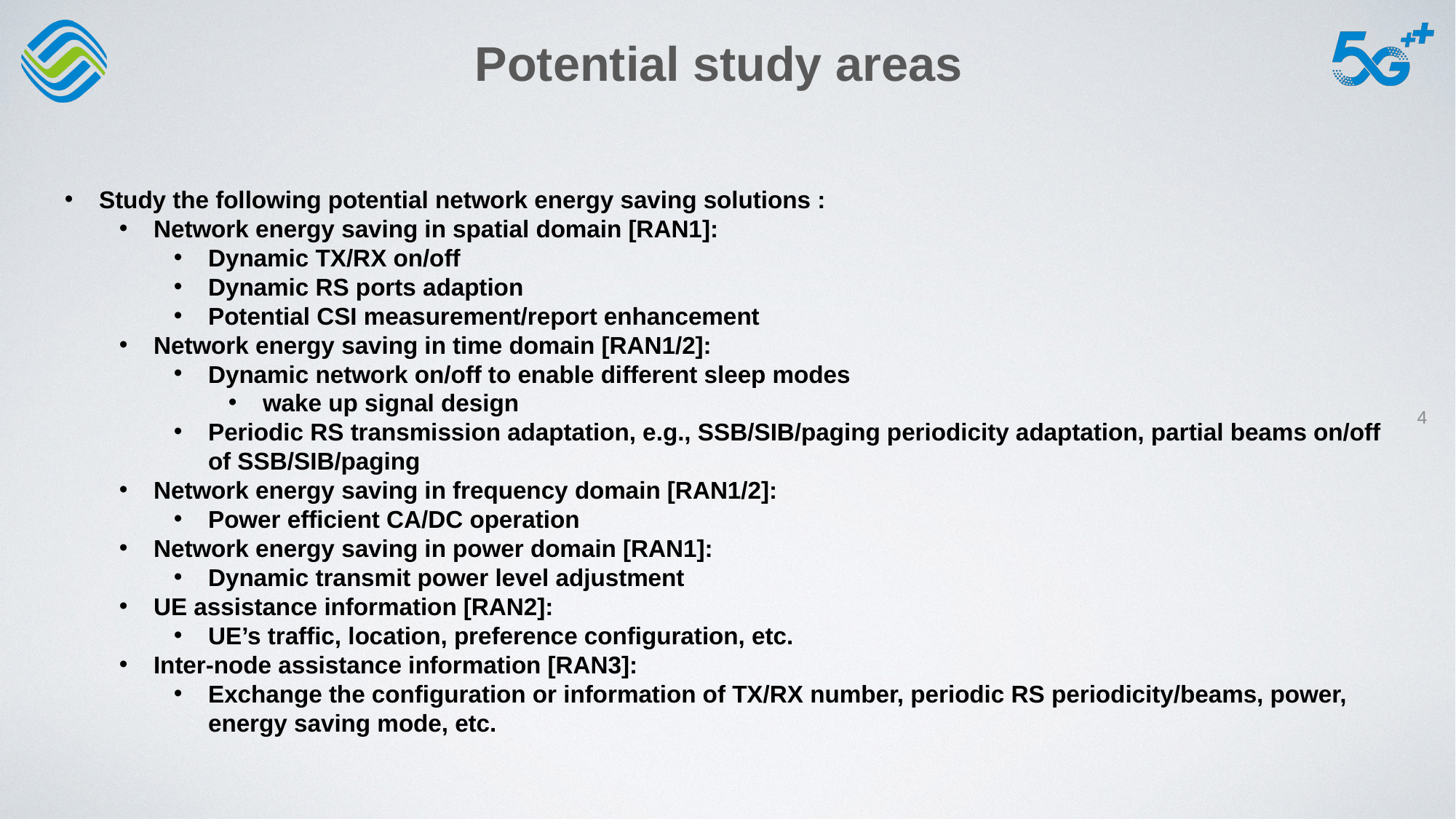

Potential study areas
Study the following potential network energy saving solutions :
Network energy saving in spatial domain [RAN1]:
Dynamic TX/RX on/off
Dynamic RS ports adaption
Potential CSI measurement/report enhancement
Network energy saving in time domain [RAN1/2]:
Dynamic network on/off to enable different sleep modes
wake up signal design
Periodic RS transmission adaptation, e.g., SSB/SIB/paging periodicity adaptation, partial beams on/off of SSB/SIB/paging
Network energy saving in frequency domain [RAN1/2]:
Power efficient CA/DC operation
Network energy saving in power domain [RAN1]:
Dynamic transmit power level adjustment
UE assistance information [RAN2]:
UE’s traffic, location, preference configuration, etc.
Inter-node assistance information [RAN3]:
Exchange the configuration or information of TX/RX number, periodic RS periodicity/beams, power, energy saving mode, etc.
4